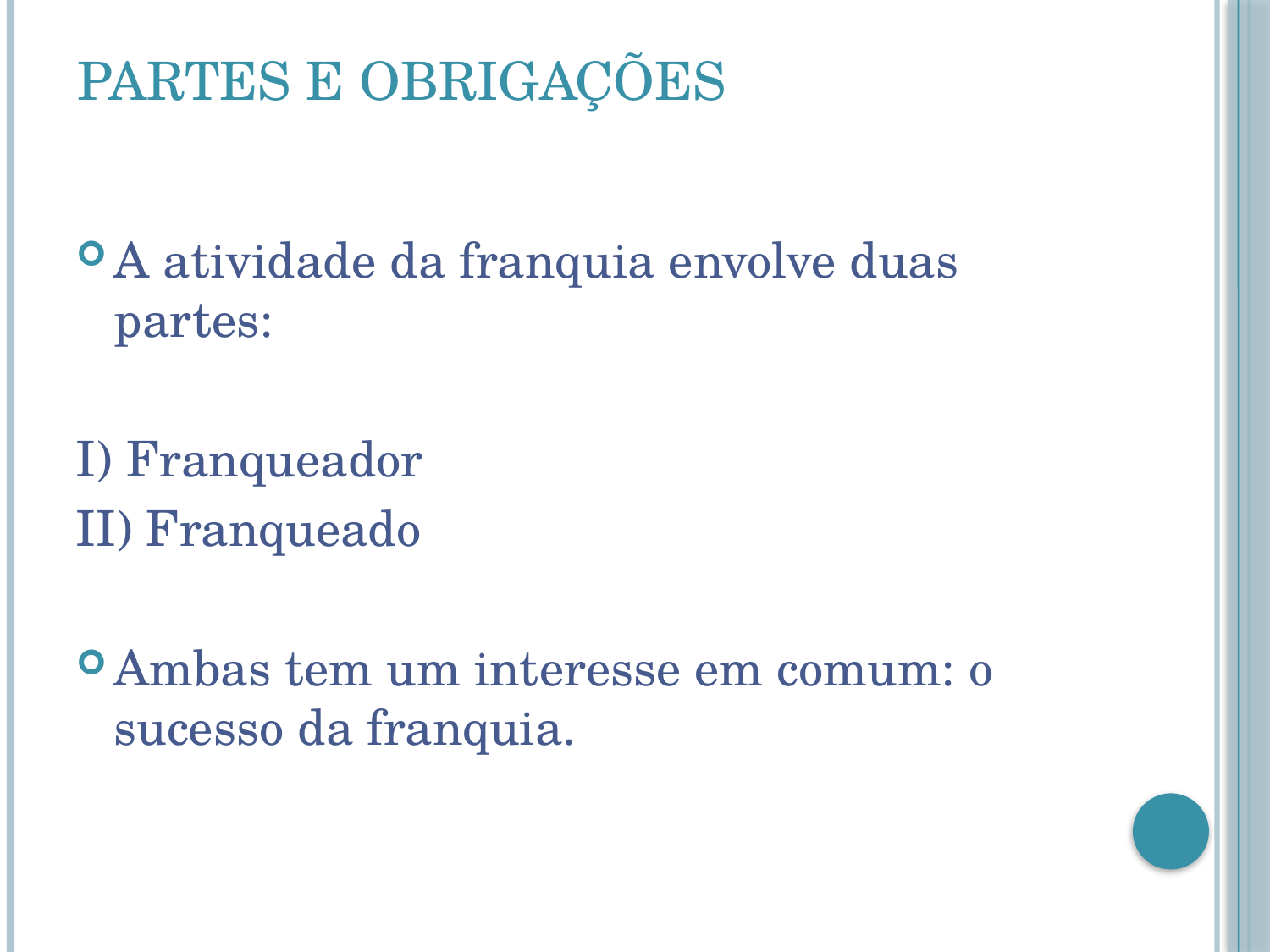

# Partes e Obrigações
A atividade da franquia envolve duas partes:

I) Franqueador
II) Franqueado

Ambas tem um interesse em comum: o sucesso da franquia.